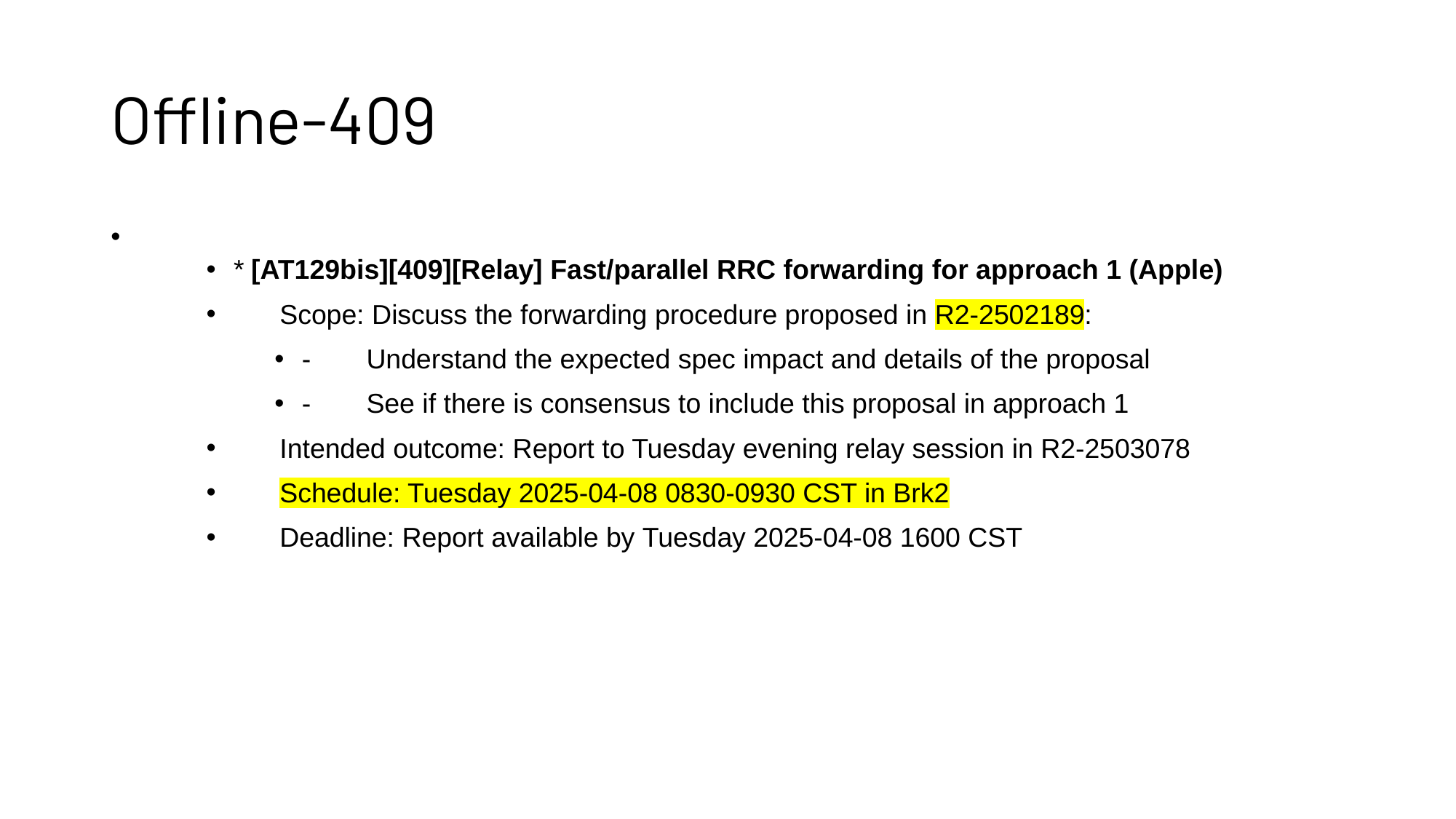

# Offline-409

* [AT129bis][409][Relay] Fast/parallel RRC forwarding for approach 1 (Apple)
      Scope: Discuss the forwarding procedure proposed in R2-2502189:
-        Understand the expected spec impact and details of the proposal
-        See if there is consensus to include this proposal in approach 1
      Intended outcome: Report to Tuesday evening relay session in R2-2503078
      Schedule: Tuesday 2025-04-08 0830-0930 CST in Brk2
      Deadline: Report available by Tuesday 2025-04-08 1600 CST